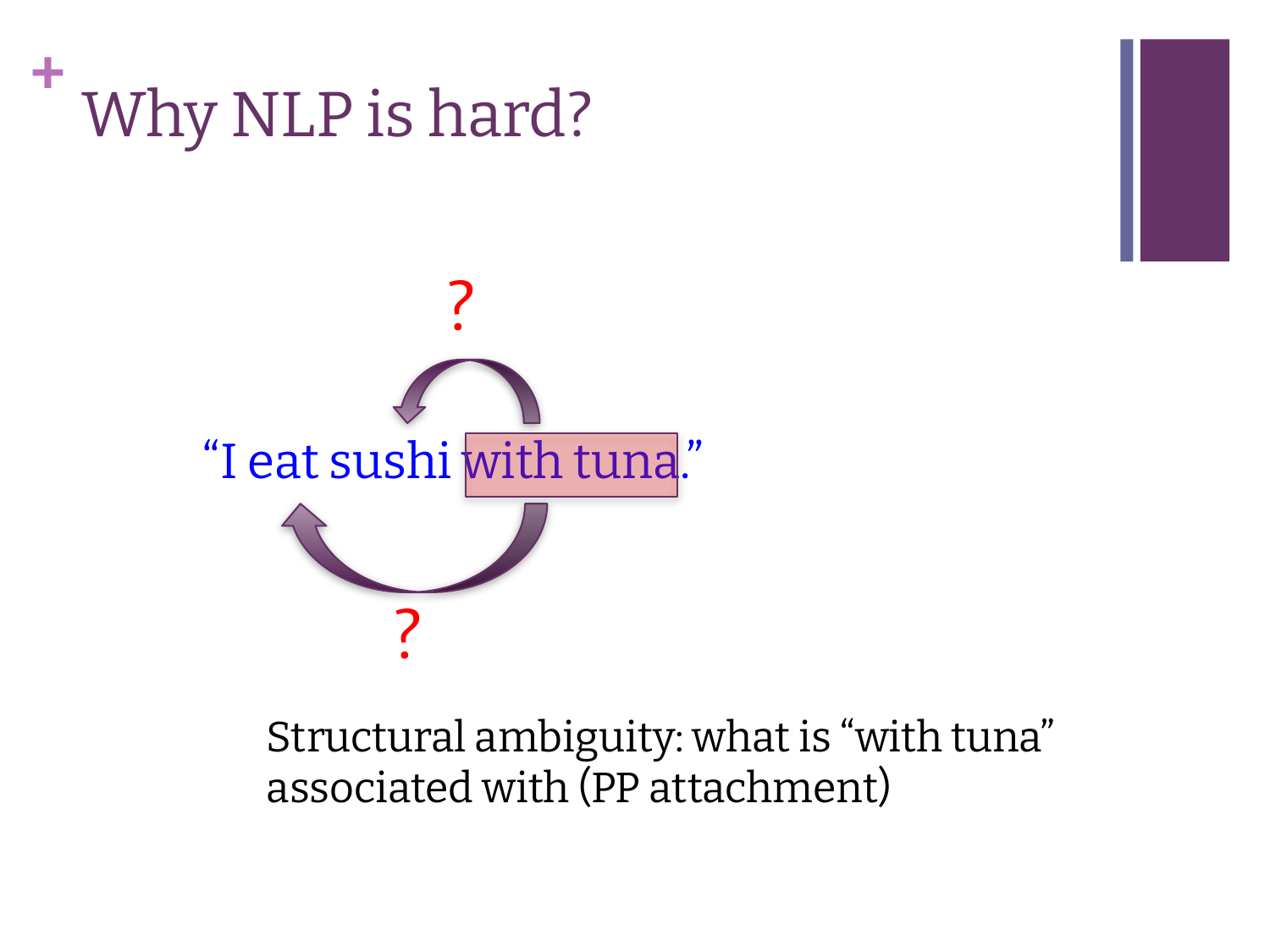

# Why NLP is hard?
?

“I eat sushi with tuna.”

?
Structural ambiguity: what is “with tuna” associated with (PP attachment)